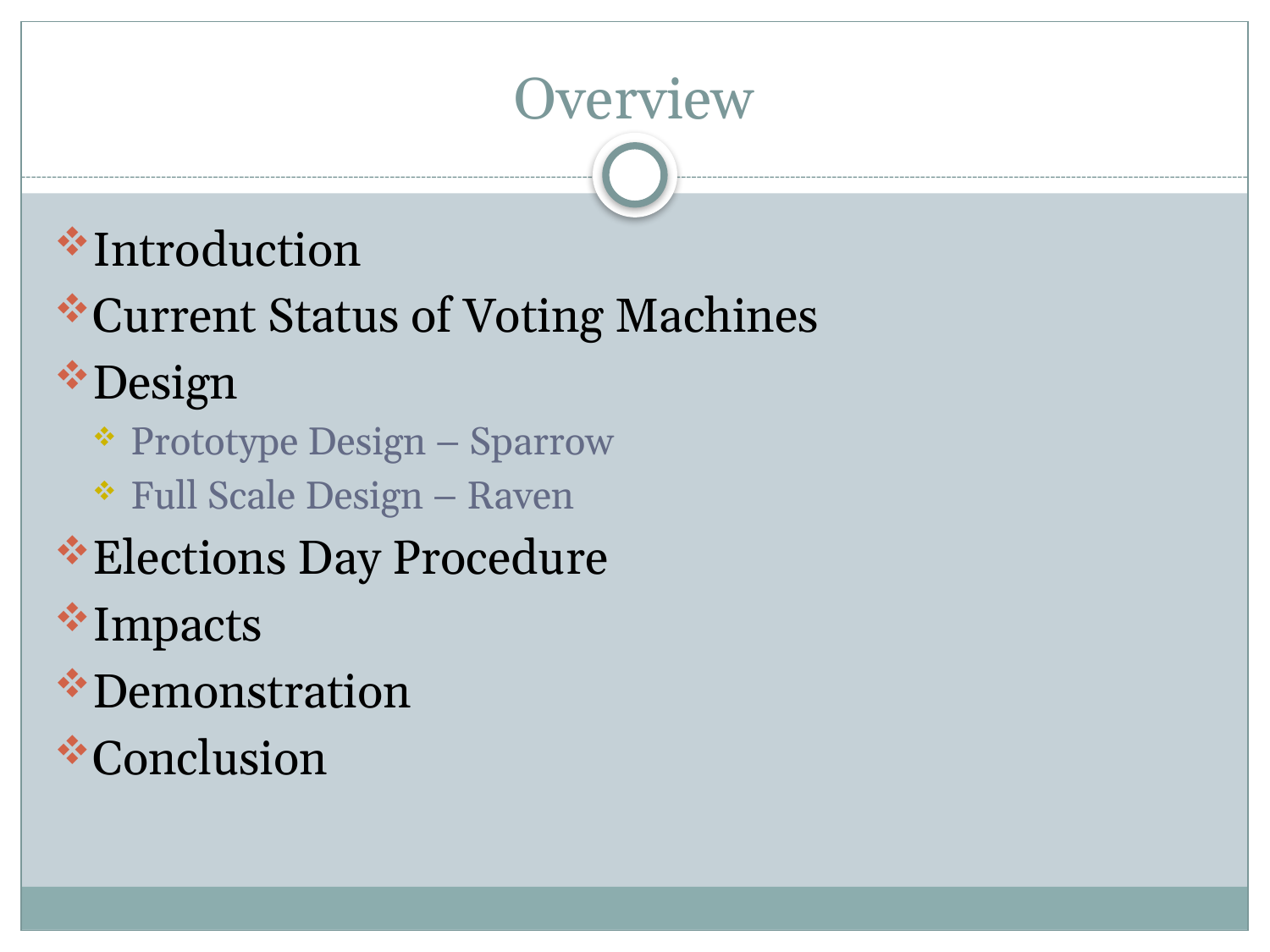

# Overview
Introduction
Current Status of Voting Machines
Design
Prototype Design – Sparrow
Full Scale Design – Raven
Elections Day Procedure
Impacts
Demonstration
Conclusion